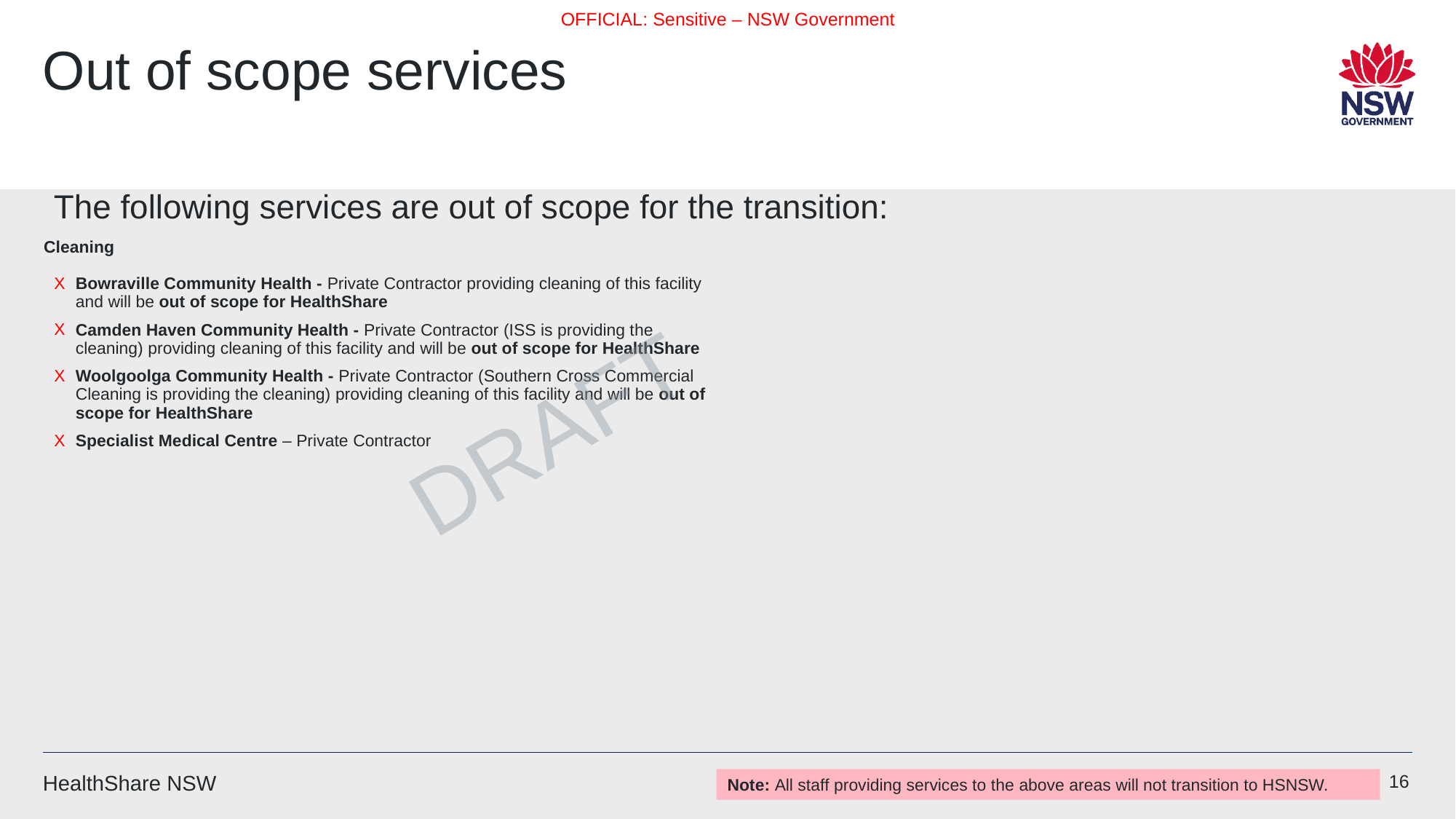

# Out of scope services
The following services are out of scope for the transition:
| Cleaning Bowraville Community Health - Private Contractor providing cleaning of this facility and will be out of scope for HealthShare Camden Haven Community Health - Private Contractor (ISS is providing the cleaning) providing cleaning of this facility and will be out of scope for HealthShare Woolgoolga Community Health - Private Contractor (Southern Cross Commercial Cleaning is providing the cleaning) providing cleaning of this facility and will be out of scope for HealthShare Specialist Medical Centre – Private Contractor |  |
| --- | --- |
DRAFT
Note: All staff providing services to the above areas will not transition to HSNSW.
HealthShare NSW
16